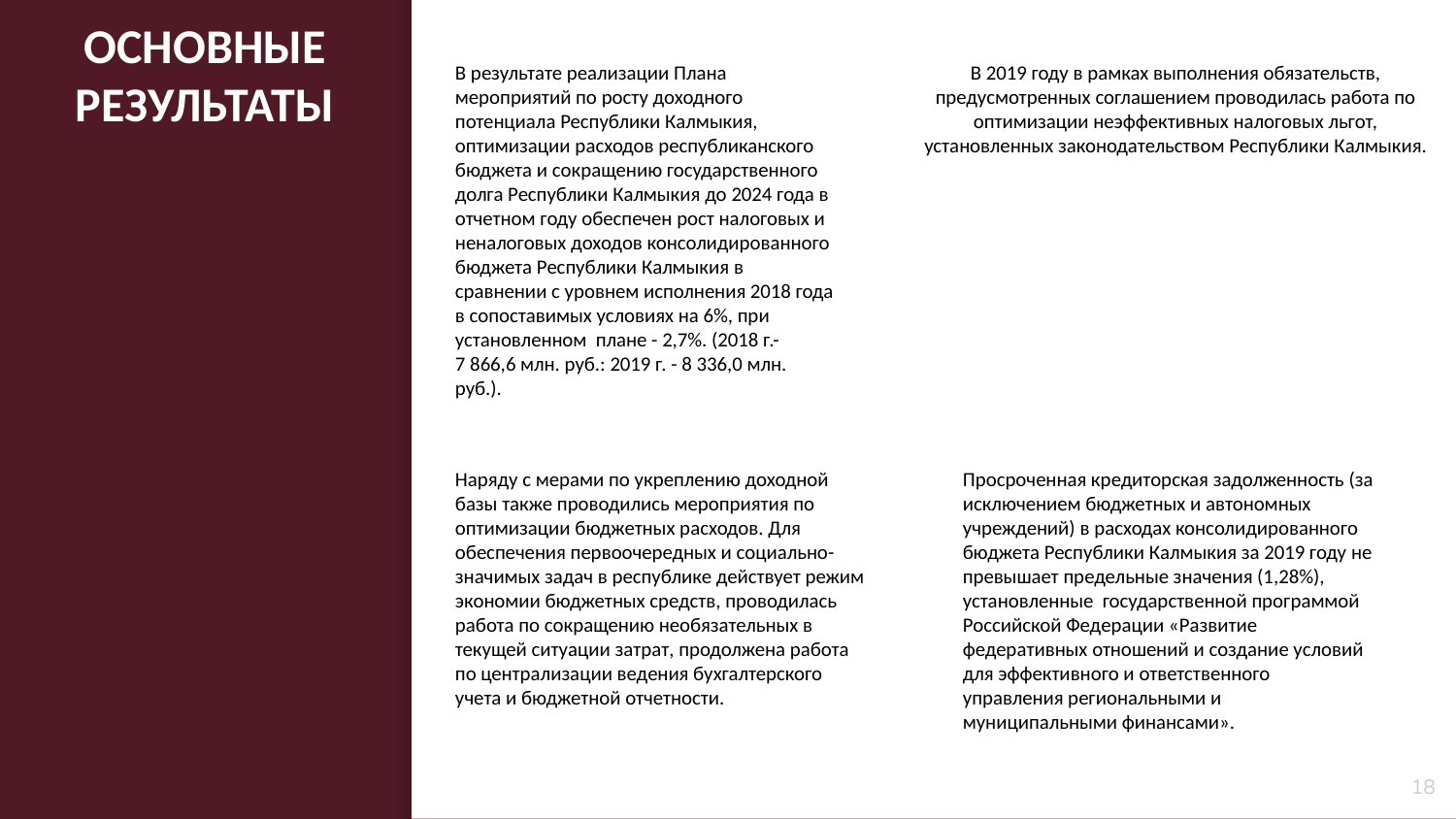

# ОСНОВНЫЕ РЕЗУЛЬТАТЫ
В результате реализации Плана мероприятий по росту доходного потенциала Республики Калмыкия, оптимизации расходов республиканского бюджета и сокращению государственного долга Республики Калмыкия до 2024 года в отчетном году обеспечен рост налоговых и неналоговых доходов консолидированного бюджета Республики Калмыкия в сравнении с уровнем исполнения 2018 года в сопоставимых условиях на 6%, при установленном  плане - 2,7%. (2018 г.- 7 866,6 млн. руб.: 2019 г. - 8 336,0 млн. руб.).
В 2019 году в рамках выполнения обязательств, предусмотренных соглашением проводилась работа по оптимизации неэффективных налоговых льгот, установленных законодательством Республики Калмыкия.
Наряду с мерами по укреплению доходной базы также проводились мероприятия по оптимизации бюджетных расходов. Для обеспечения первоочередных и социально-значимых задач в республике действует режим экономии бюджетных средств, проводилась работа по сокращению необязательных в текущей ситуации затрат, продолжена работа по централизации ведения бухгалтерского учета и бюджетной отчетности.

Просроченная кредиторская задолженность (за исключением бюджетных и автономных учреждений) в расходах консолидированного бюджета Республики Калмыкия за 2019 году не превышает предельные значения (1,28%), установленные  государственной программой Российской Федерации «Развитие федеративных отношений и создание условий для эффективного и ответственного управления региональными и муниципальными финансами».

18